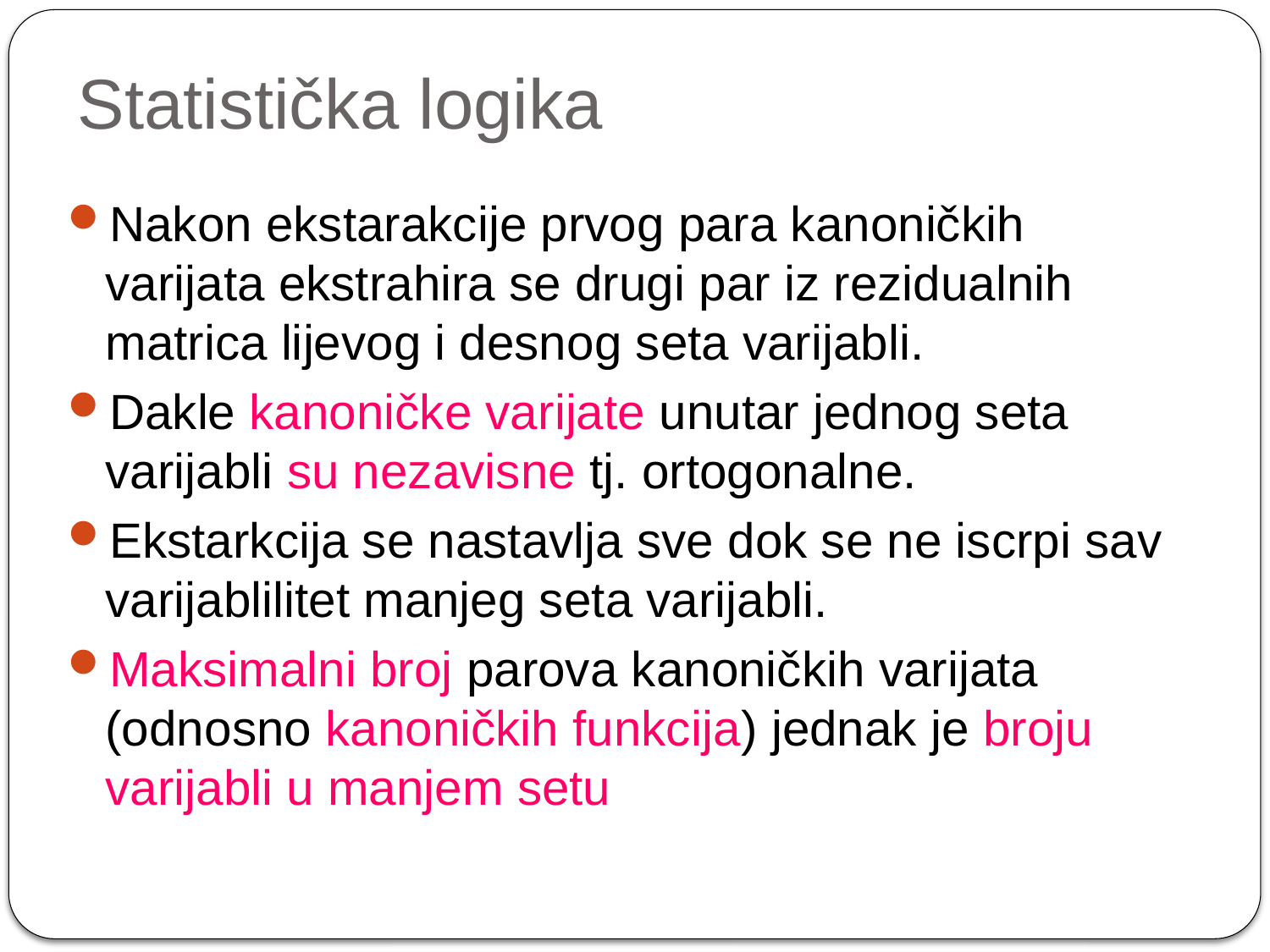

# Statistička logika
Nakon ekstarakcije prvog para kanoničkih varijata ekstrahira se drugi par iz rezidualnih matrica lijevog i desnog seta varijabli.
Dakle kanoničke varijate unutar jednog seta varijabli su nezavisne tj. ortogonalne.
Ekstarkcija se nastavlja sve dok se ne iscrpi sav varijablilitet manjeg seta varijabli.
Maksimalni broj parova kanoničkih varijata (odnosno kanoničkih funkcija) jednak je broju varijabli u manjem setu